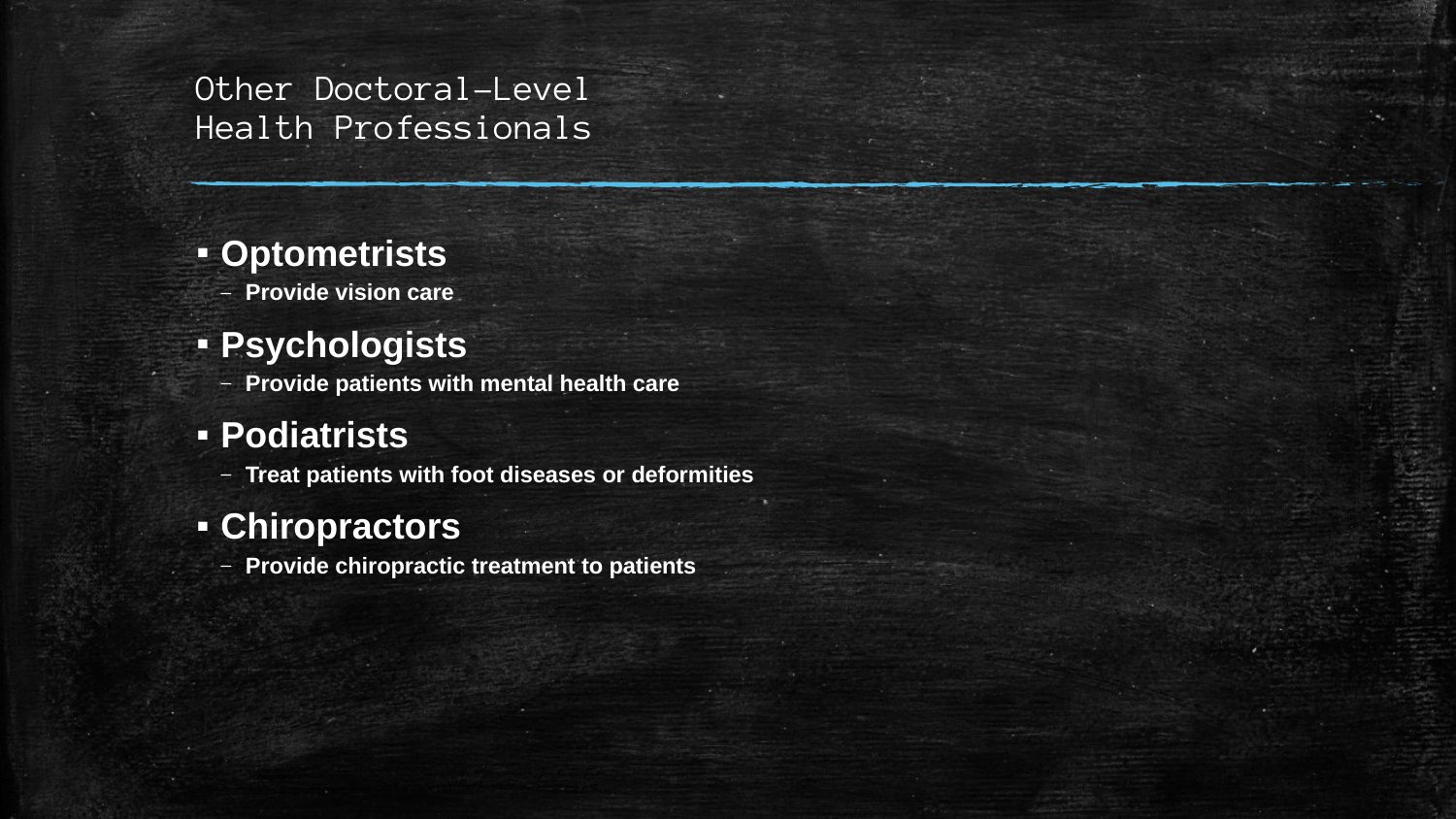

# Other Doctoral-Level Health Professionals
Optometrists
Provide vision care
Psychologists
Provide patients with mental health care
Podiatrists
Treat patients with foot diseases or deformities
Chiropractors
Provide chiropractic treatment to patients